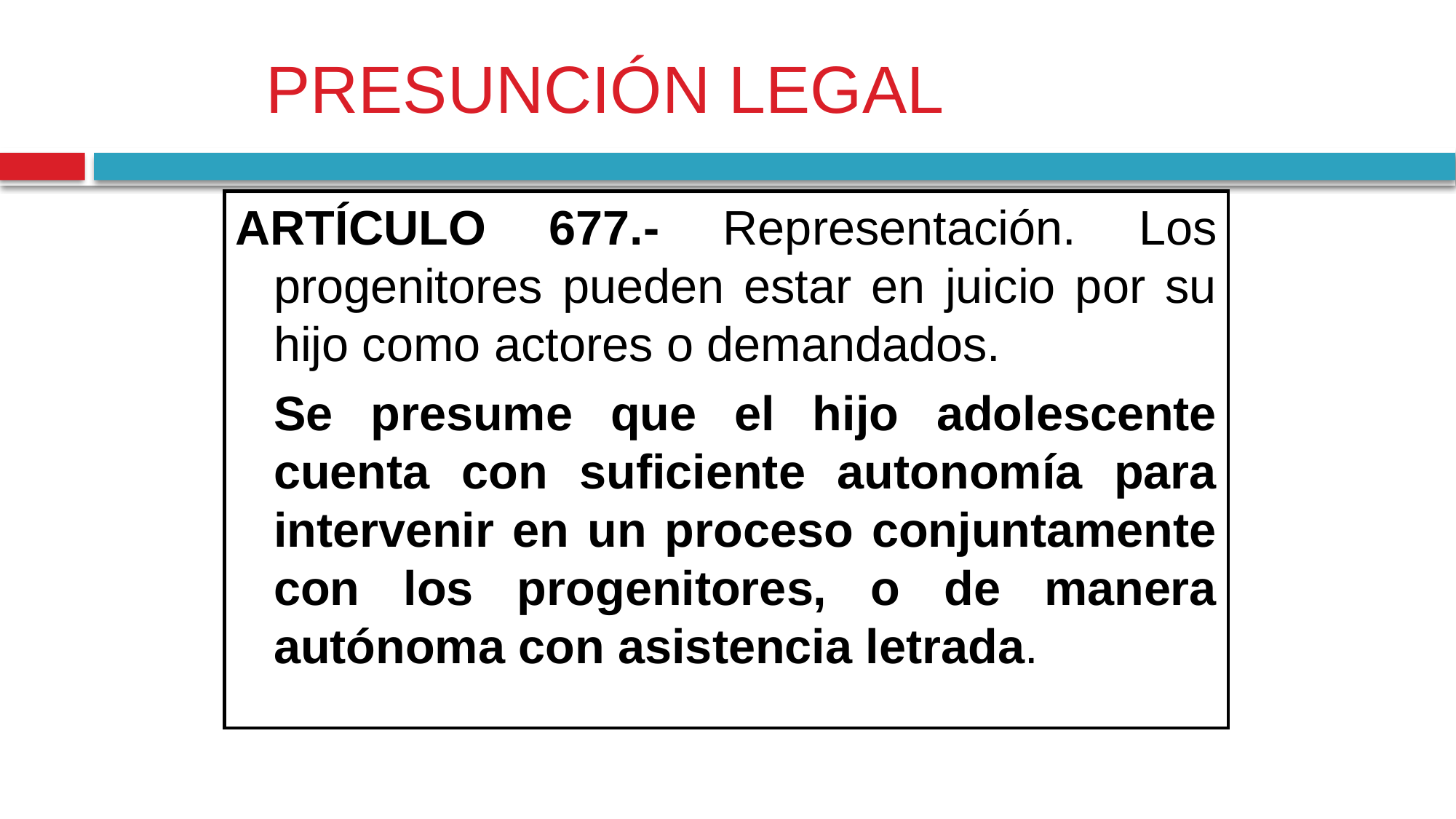

# PRESUNCIÓN LEGAL
ARTÍCULO 677.- Representación. Los progenitores pueden estar en juicio por su hijo como actores o demandados.
	Se presume que el hijo adolescente cuenta con suficiente autonomía para intervenir en un proceso conjuntamente con los progenitores, o de manera autónoma con asistencia letrada.